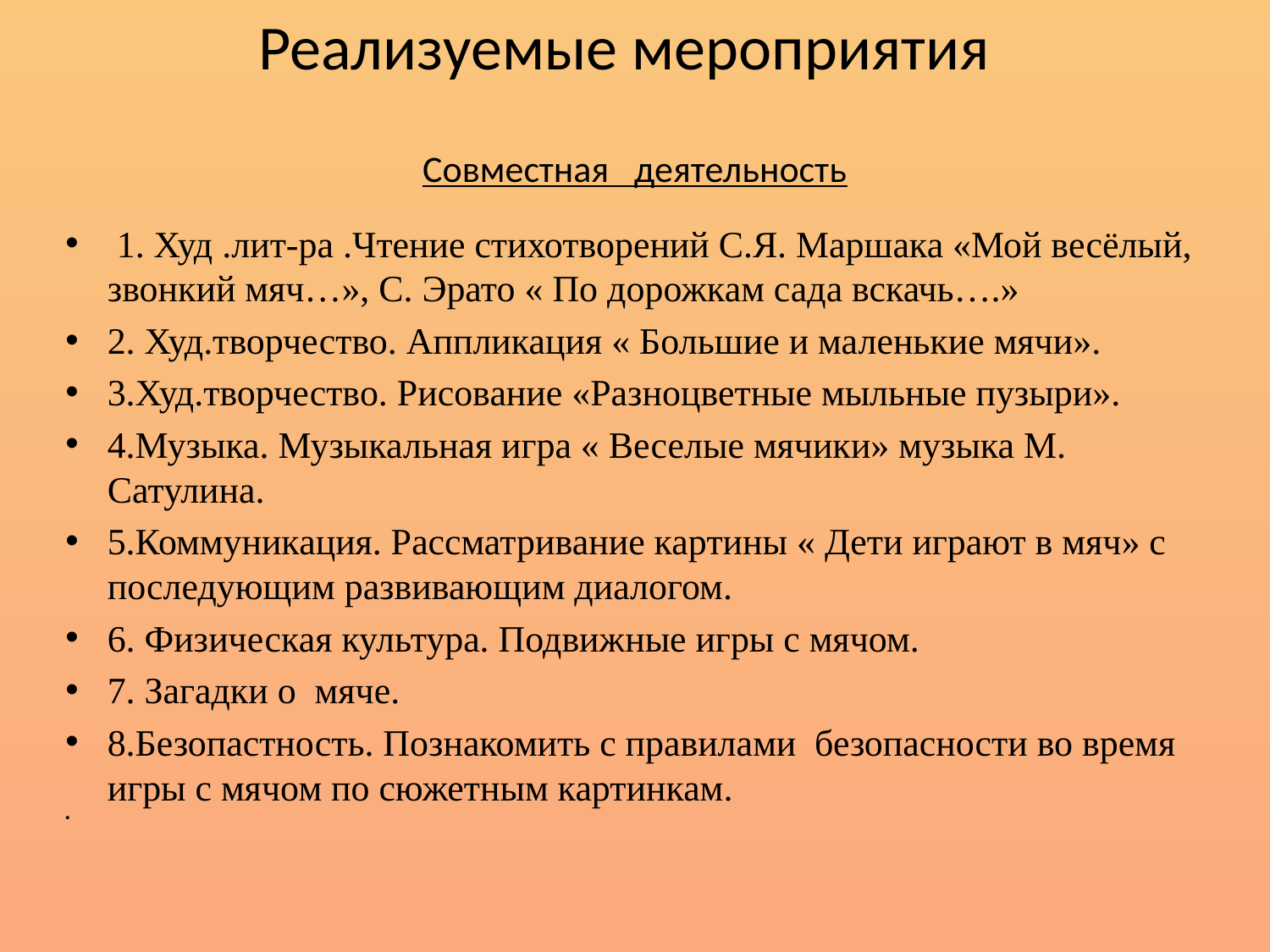

# Реализуемые мероприятия
Совместная   деятельность

 1. Худ .лит-ра .Чтение стихотворений С.Я. Маршака «Мой весёлый, звонкий мяч…», С. Эрато « По дорожкам сада вскачь….»
2. Худ.творчество. Аппликация « Большие и маленькие мячи».
3.Худ.творчество. Рисование «Разноцветные мыльные пузыри».
4.Музыка. Музыкальная игра « Веселые мячики» музыка М. Сатулина.
5.Коммуникация. Рассматривание картины « Дети играют в мяч» с  последующим развивающим диалогом.
6. Физическая культура. Подвижные игры с мячом.
7. Загадки о  мяче.
8.Безопастность. Познакомить с правилами  безопасности во время игры с мячом по сюжетным картинкам.